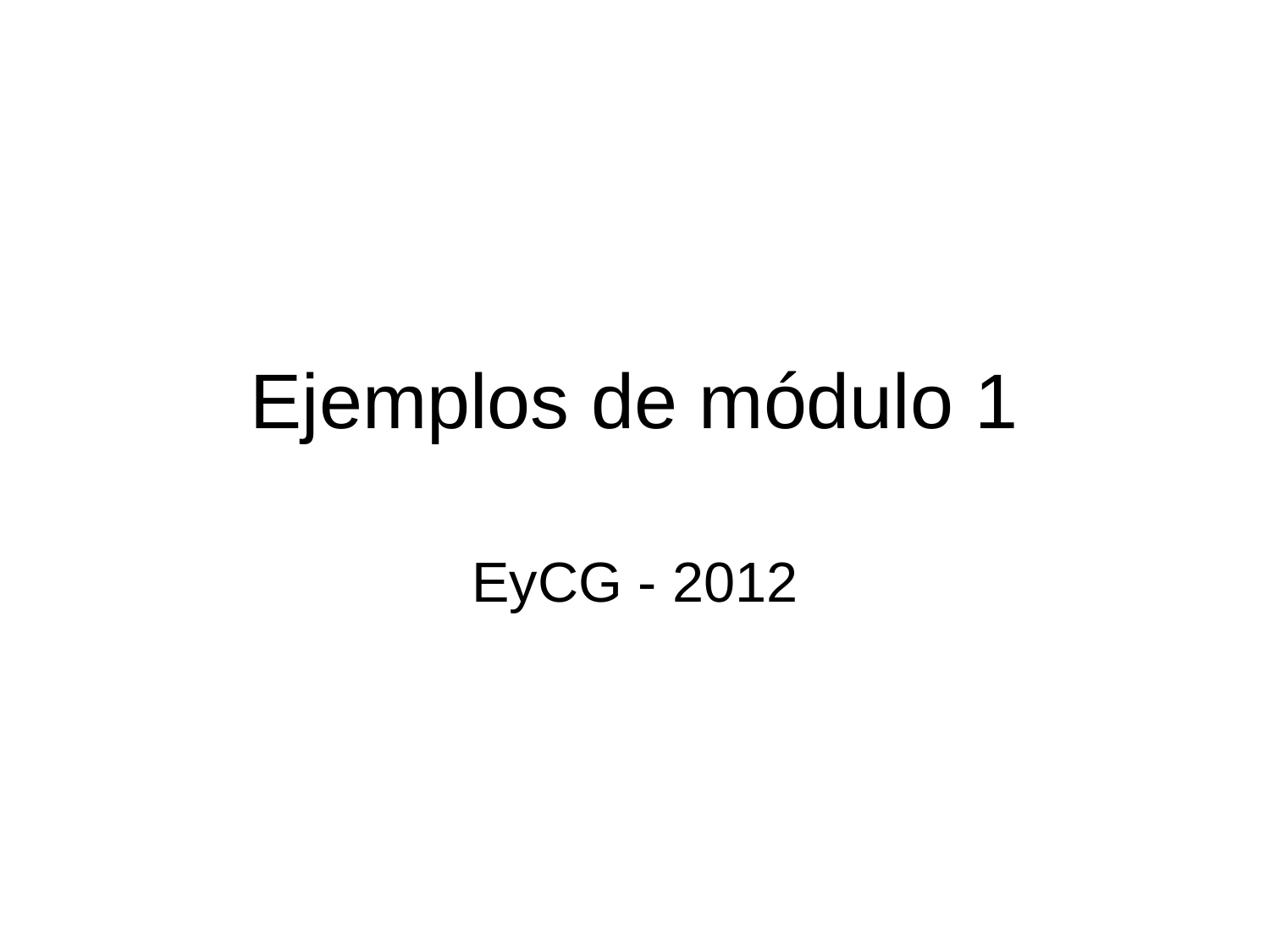

# Ejemplos de módulo 1
EyCG - 2012